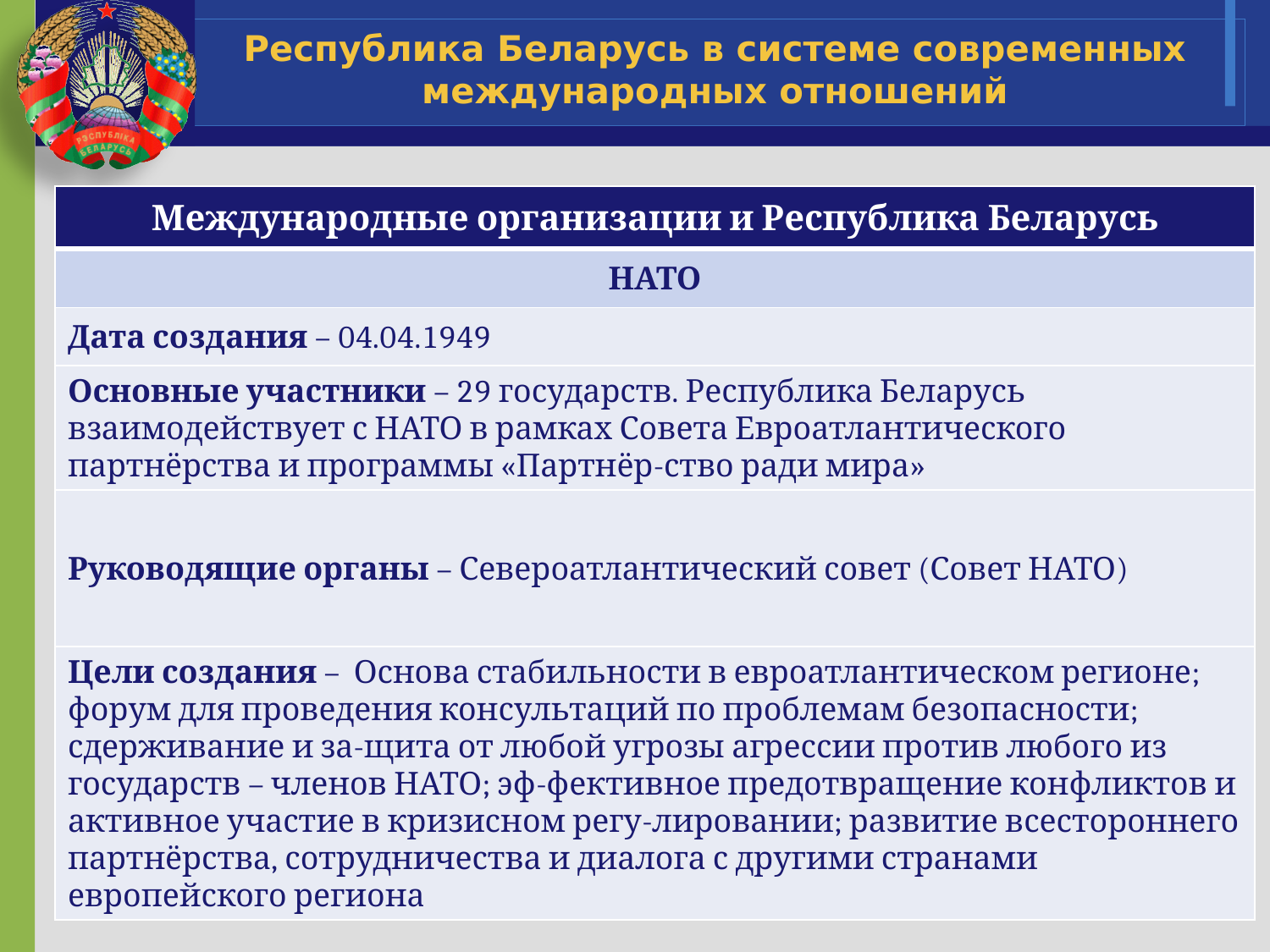

# Республика Беларусь в системе современных международных отношений
| Международные организации и Республика Беларусь |
| --- |
| НАТО |
| Дата создания – 04.04.1949 |
| Основные участники – 29 государств. Республика Беларусь взаимодействует с НАТО в рамках Совета Евроатлантического партнёрства и программы «Партнёр-ство ради мира» |
| Руководящие органы – Североатлантический совет (Совет НАТО) |
| Цели создания – Основа стабильности в евроатлантическом регионе; форум для проведения консультаций по проблемам безопасности; сдерживание и за-щита от любой угрозы агрессии против любого из государств – членов НАТО; эф-фективное предотвращение конфликтов и активное участие в кризисном регу-лировании; развитие всестороннего партнёрства, сотрудничества и диалога с другими странами европейского региона |